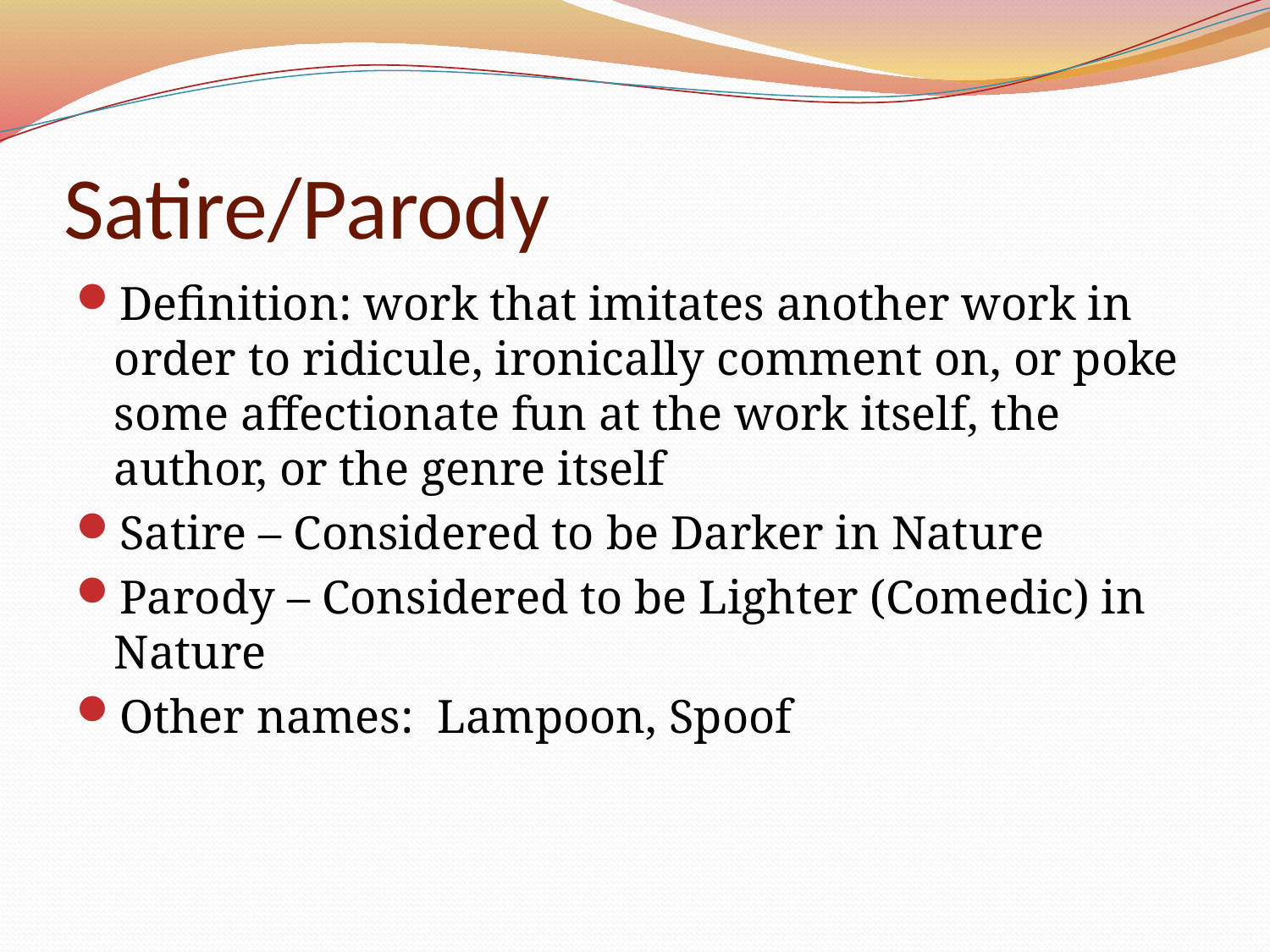

# Satire/Parody
Definition: work that imitates another work in order to ridicule, ironically comment on, or poke some affectionate fun at the work itself, the author, or the genre itself
Satire – Considered to be Darker in Nature
Parody – Considered to be Lighter (Comedic) in Nature
Other names:  Lampoon, Spoof